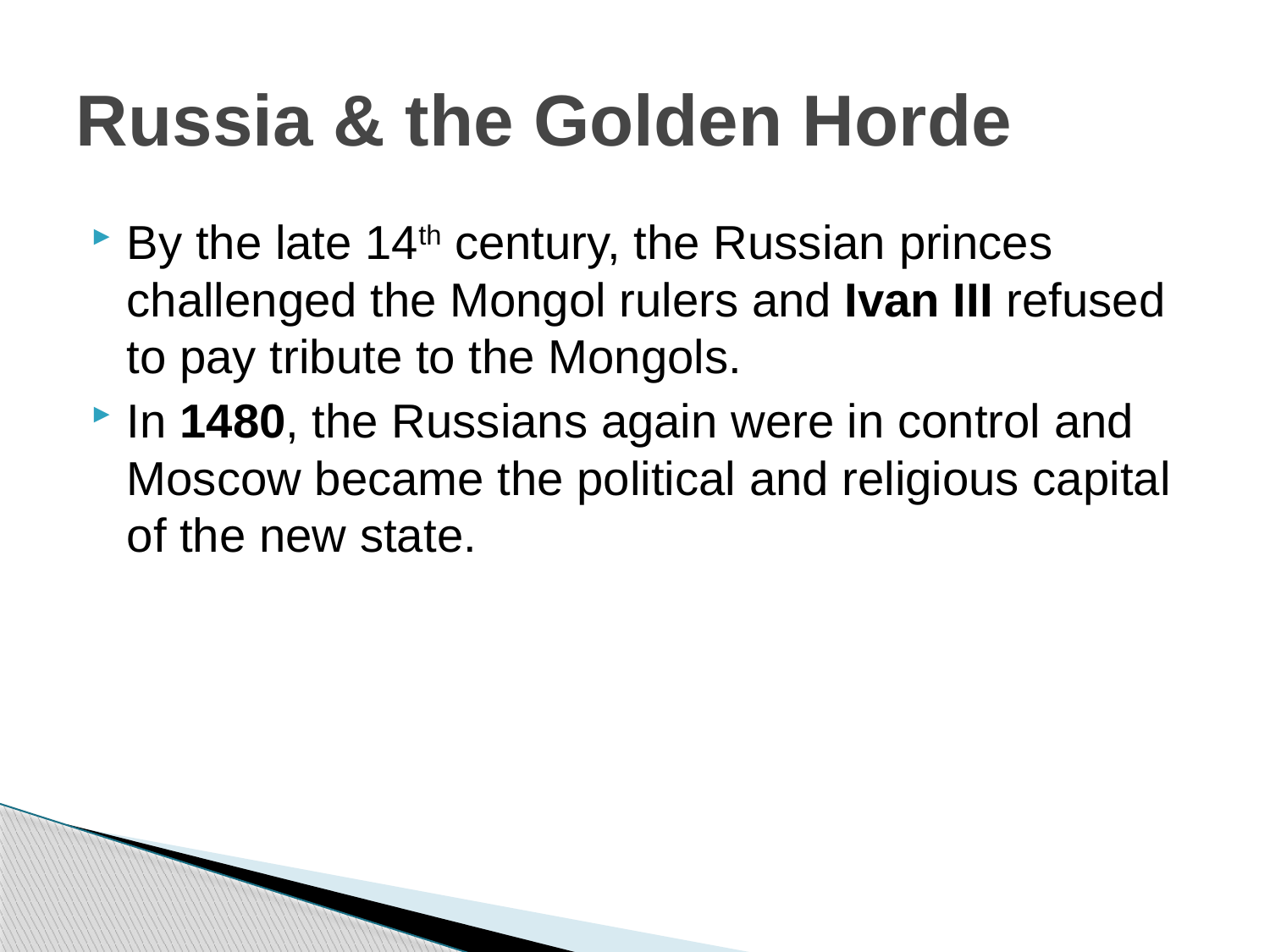

# Russia & the Golden Horde
By the late 14th century, the Russian princes challenged the Mongol rulers and Ivan III refused to pay tribute to the Mongols.
In 1480, the Russians again were in control and Moscow became the political and religious capital of the new state.